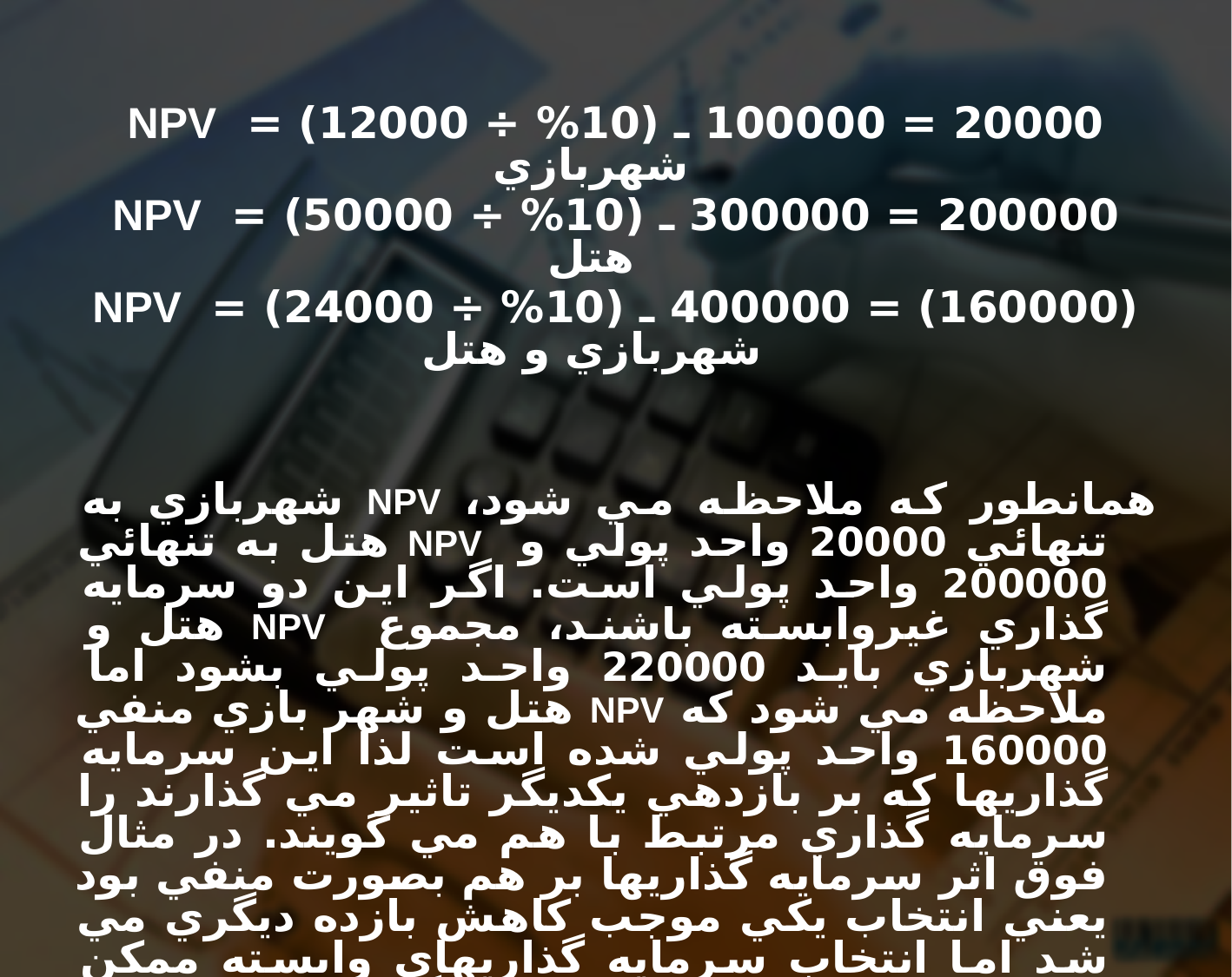

20000 = 100000 ـ (10% ÷ 12000) =  NPV شهربازي
200000 = 300000 ـ (10% ÷ 50000) =  NPV هتل
(160000) = 400000 ـ (10% ÷ 24000) =  NPV شهربازي و هتل

همانطور كه ملاحظه مي شود، NPV شهربازي به تنهائي 20000 واحد پولي و  NPV هتل به تنهائي 200000 واحد پولي است. اگر اين دو سرمايه گذاري غيروابسته باشند، مجموع  NPV هتل و شهربازي بايد 220000 واحد پولي بشود اما ملاحظه مي شود كه NPV هتل و شهر بازي منفي 160000 واحد پولي شده است لذا اين سرمايه گذاريها كه بر بازدهي يكديگر تاثير مي گذارند را سرمايه گذاري مرتبط با هم مي گويند. در مثال فوق اثر سرمايه گذاريها بر هم بصورت منفي بود يعني انتخاب يكي موجب كاهش بازده ديگري مي شد اما انتخاب سرمايه گذاريهاي وابسته ممكن است موجب افزايش بازده همديگر نيز بشوند.